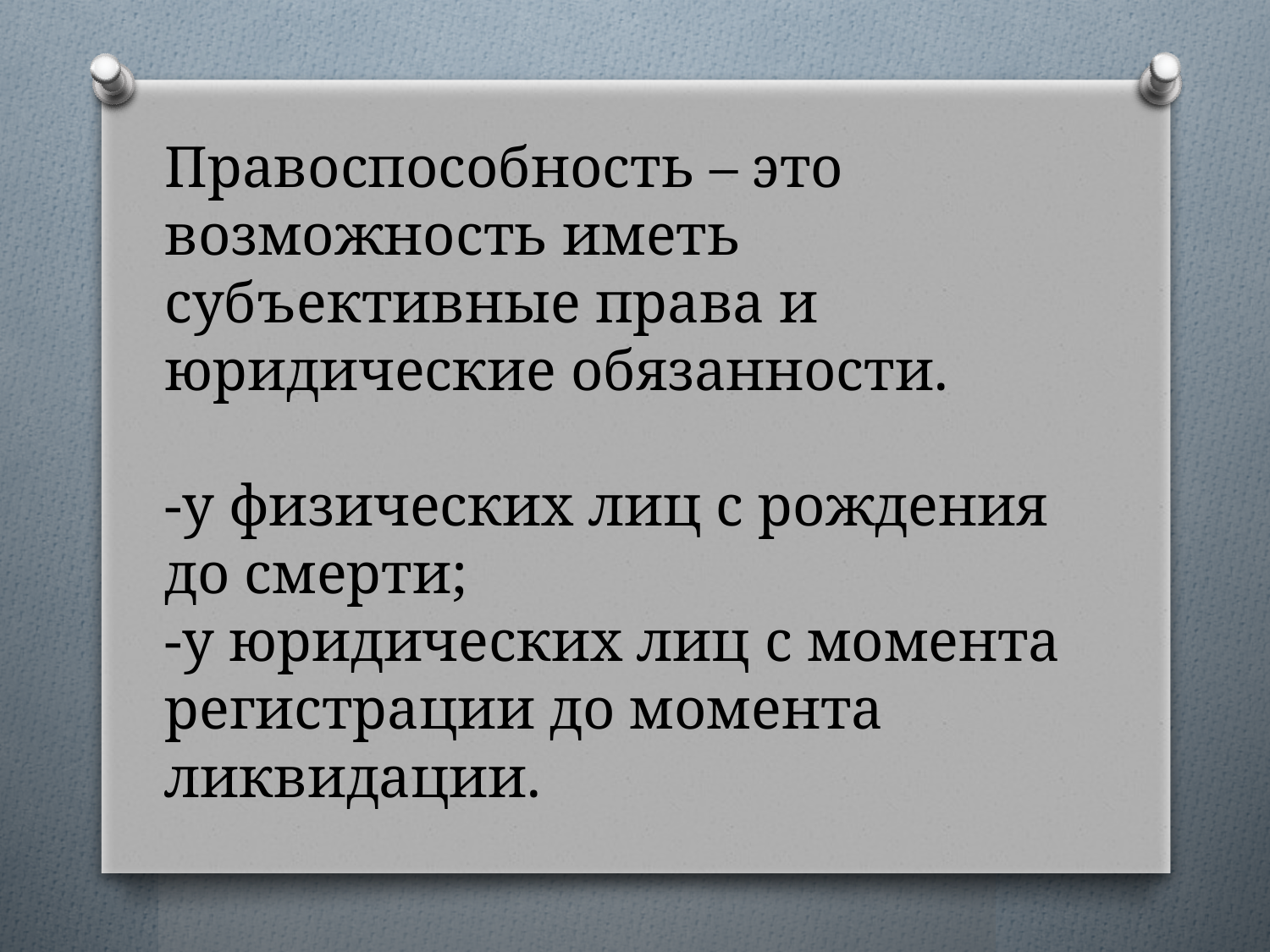

# Правоспособность – это возможность иметь субъективные права и юридические обязанности. -у физических лиц с рождения до смерти; -у юридических лиц с момента регистрации до момента ликвидации.